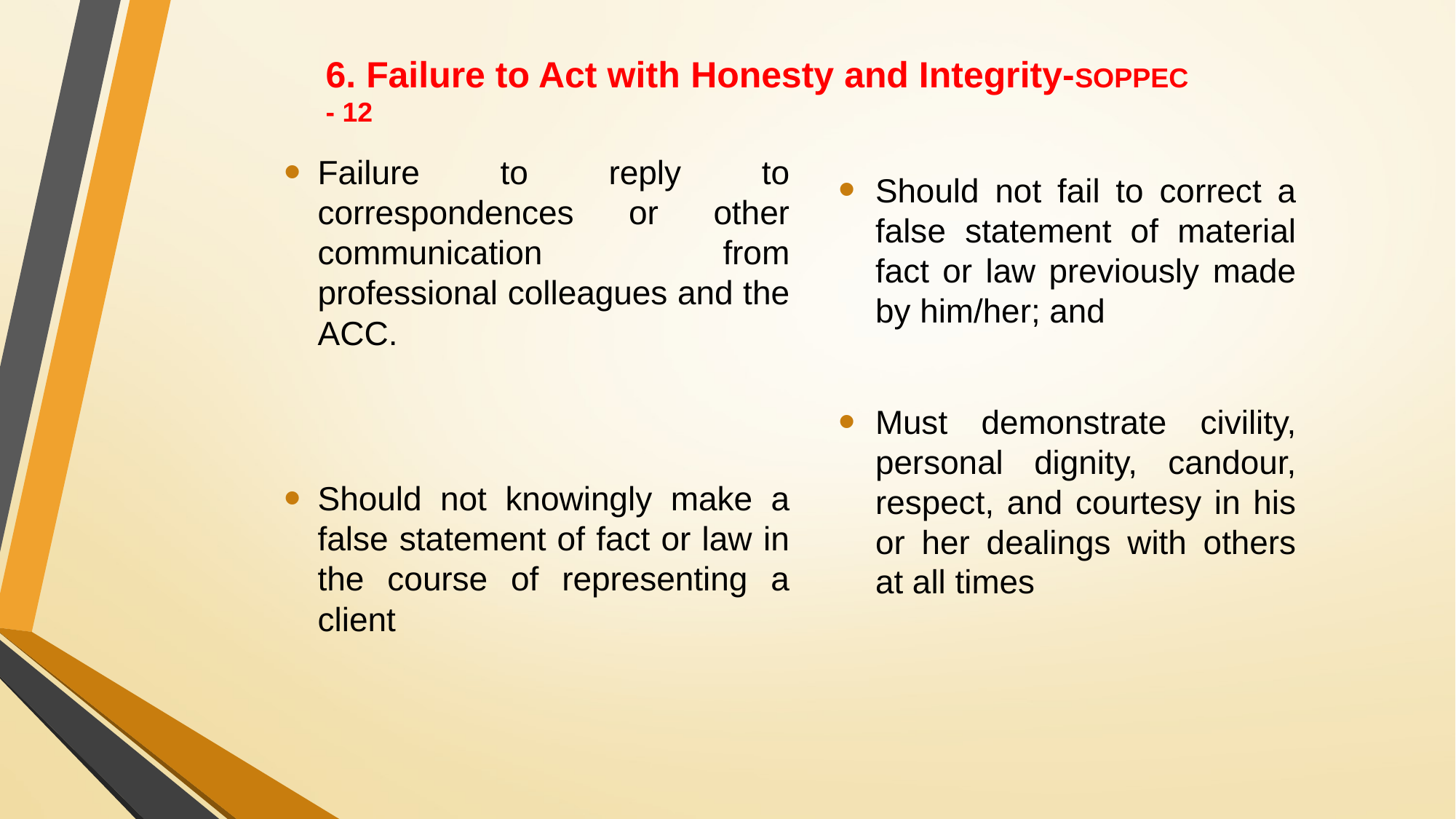

6. Failure to Act with Honesty and Integrity-SOPPEC - 12

Failure to reply to correspondences or other communication from professional colleagues and the ACC.

Should not knowingly make a false statement of fact or law in the course of representing a client

Should not fail to correct a false statement of material fact or law previously made by him/her; and

Must demonstrate civility, personal dignity, candour, respect, and courtesy in his or her dealings with others at all times